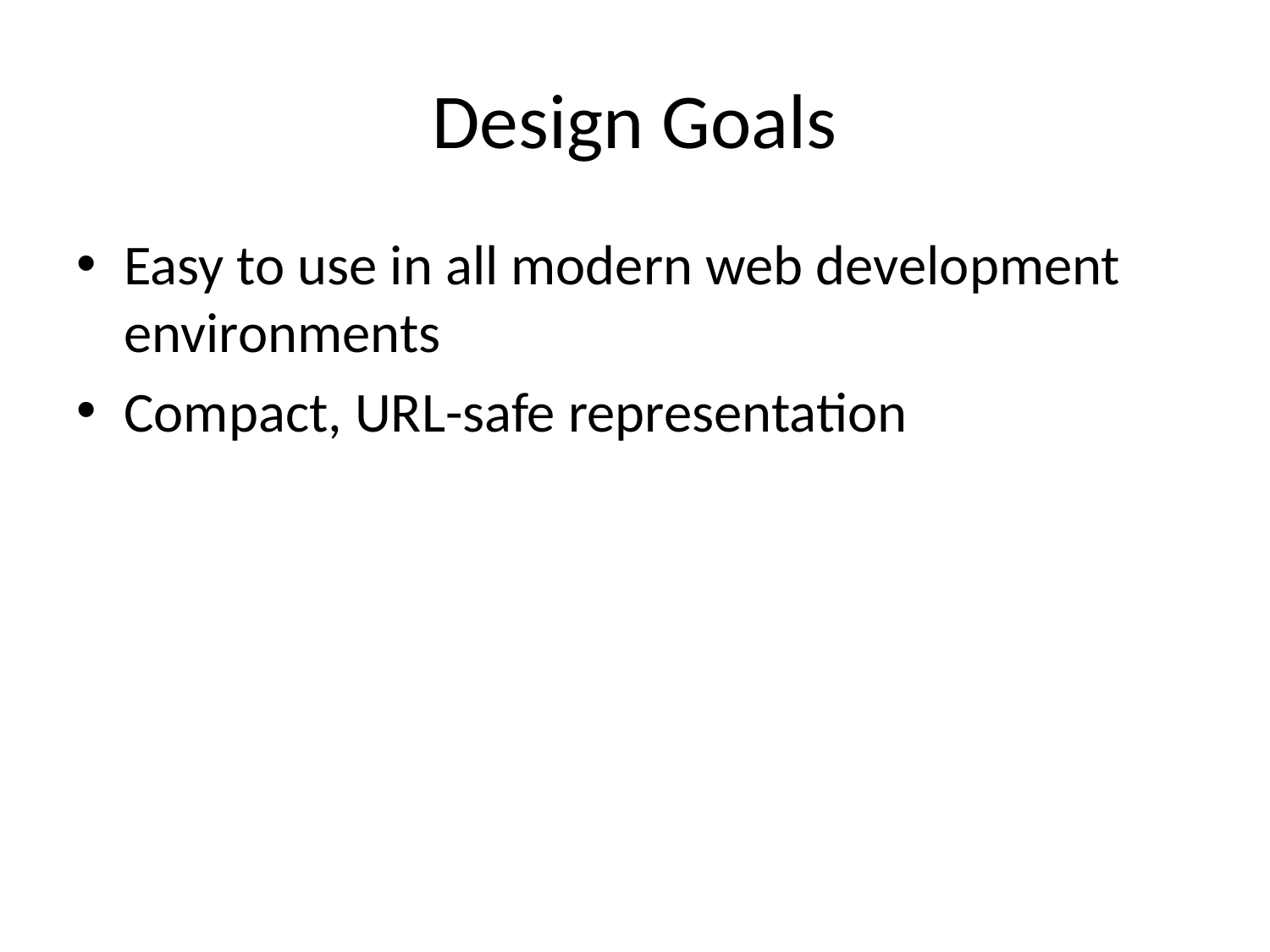

# Design Goals
Easy to use in all modern web development environments
Compact, URL-safe representation